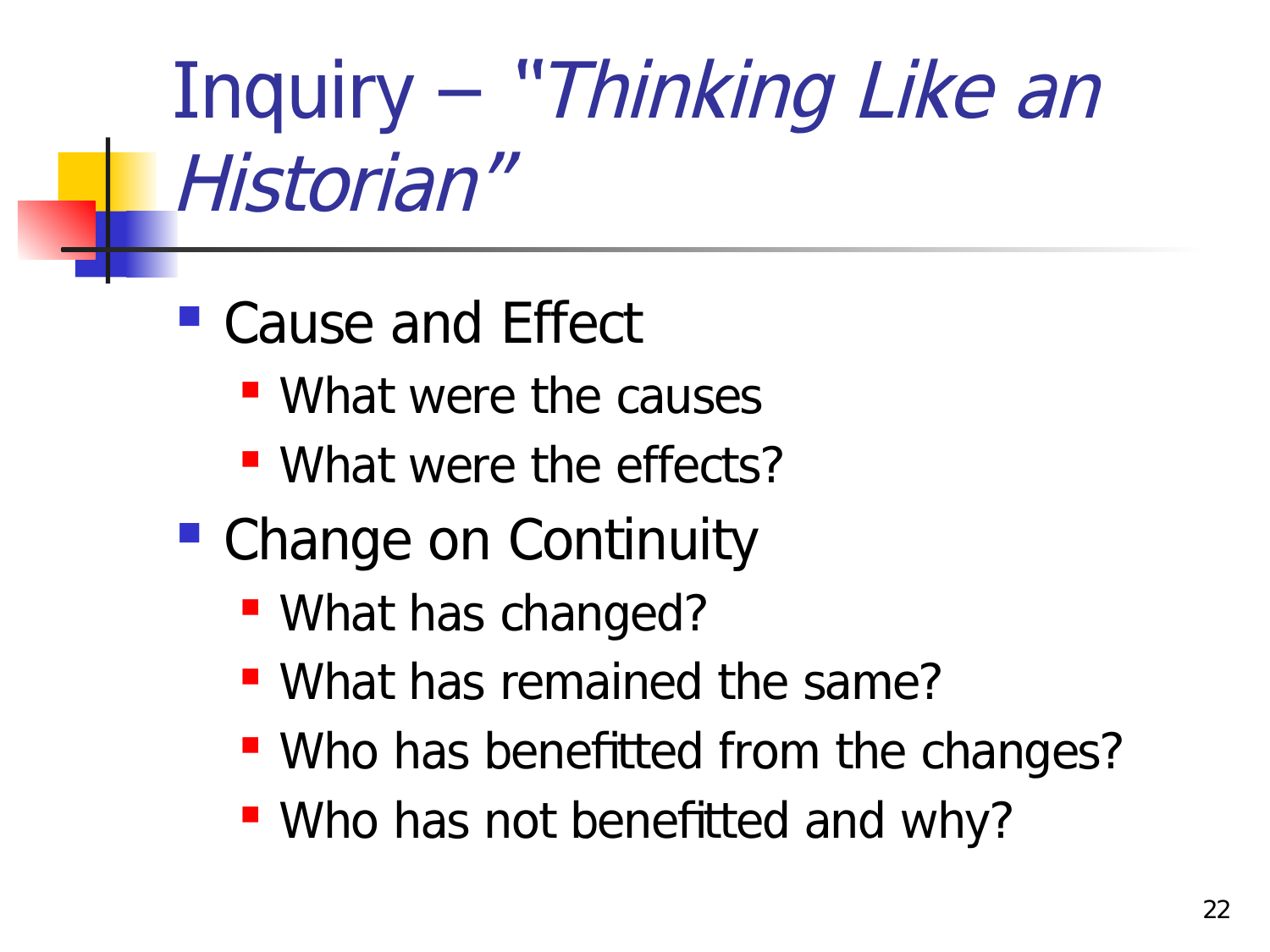

# Inquiry – “Thinking Like an Historian”
Cause and Effect
What were the causes
What were the effects?
Change on Continuity
What has changed?
What has remained the same?
Who has benefitted from the changes?
Who has not benefitted and why?

22